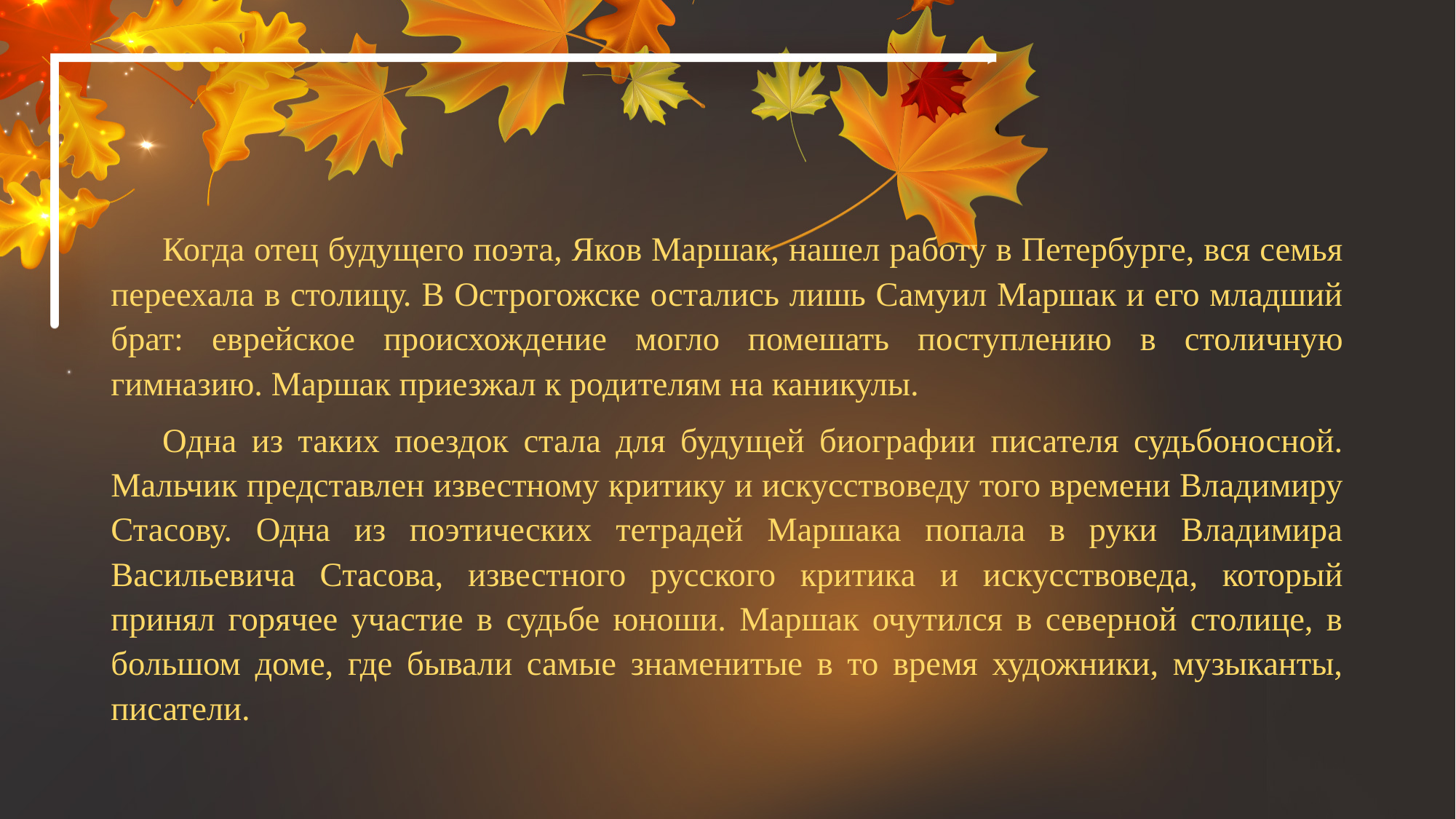

Когда отец будущего поэта, Яков Маршак, нашел работу в Петербурге, вся семья переехала в столицу. В Острогожске остались лишь Самуил Маршак и его младший брат: еврейское происхождение могло помешать поступлению в столичную гимназию. Маршак приезжал к родителям на каникулы.
Одна из таких поездок стала для будущей биографии писателя судьбоносной. Мальчик представлен известному критику и искусствоведу того времени Владимиру Стасову. Одна из поэтических тетрадей Маршака попала в руки Владимира Васильевича Стасова, известного русского критика и искусствоведа, который принял горячее участие в судьбе юноши. Маршак очутился в северной столице, в большом доме, где бывали самые знаменитые в то время художники, музыканты, писатели.